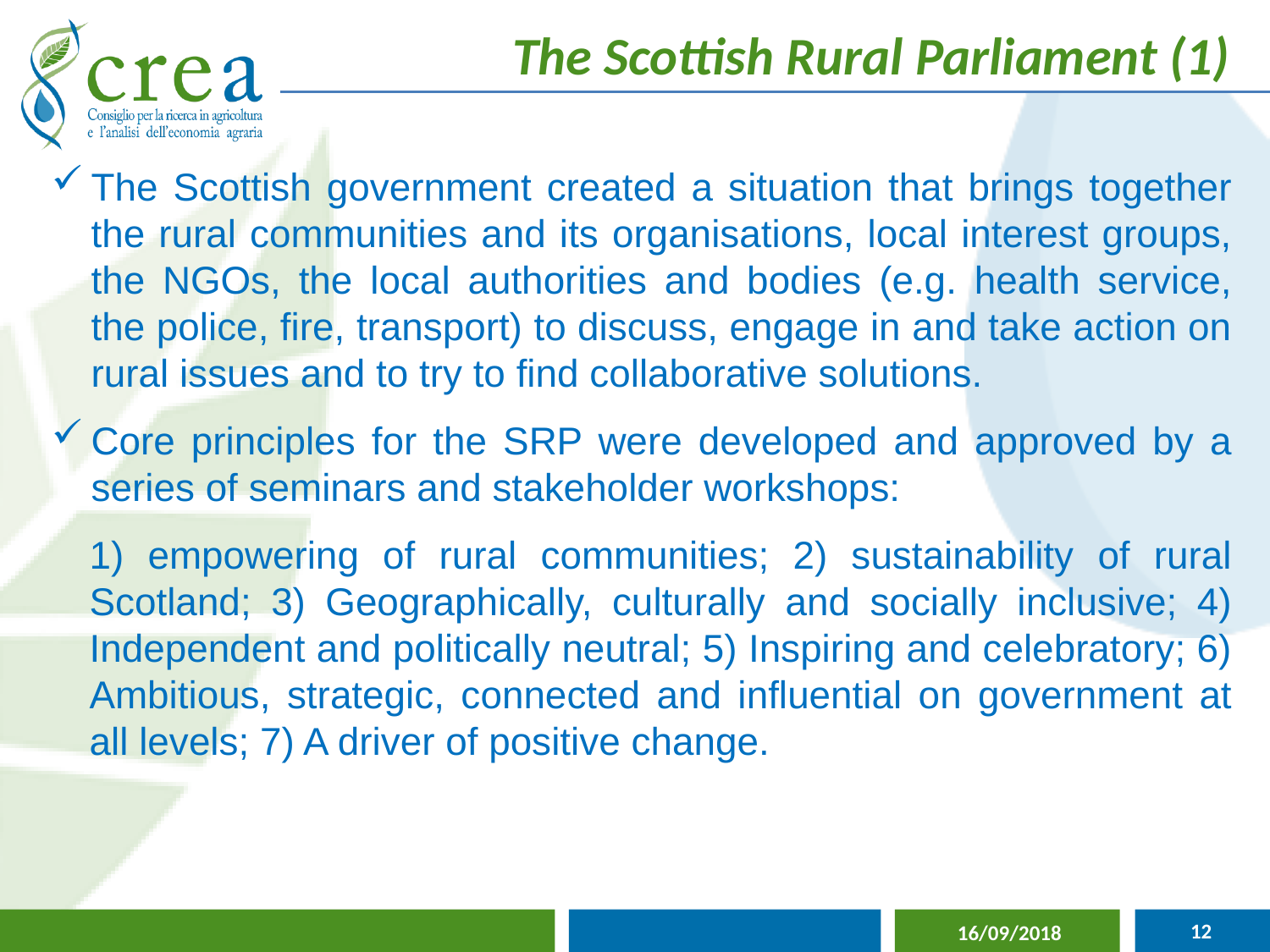

The Scottish Rural Parliament (1)
The Scottish government created a situation that brings together the rural communities and its organisations, local interest groups, the NGOs, the local authorities and bodies (e.g. health service, the police, fire, transport) to discuss, engage in and take action on rural issues and to try to find collaborative solutions.
Core principles for the SRP were developed and approved by a series of seminars and stakeholder workshops:
1) empowering of rural communities; 2) sustainability of rural Scotland; 3) Geographically, culturally and socially inclusive; 4) Independent and politically neutral; 5) Inspiring and celebratory; 6) Ambitious, strategic, connected and influential on government at all levels; 7) A driver of positive change.